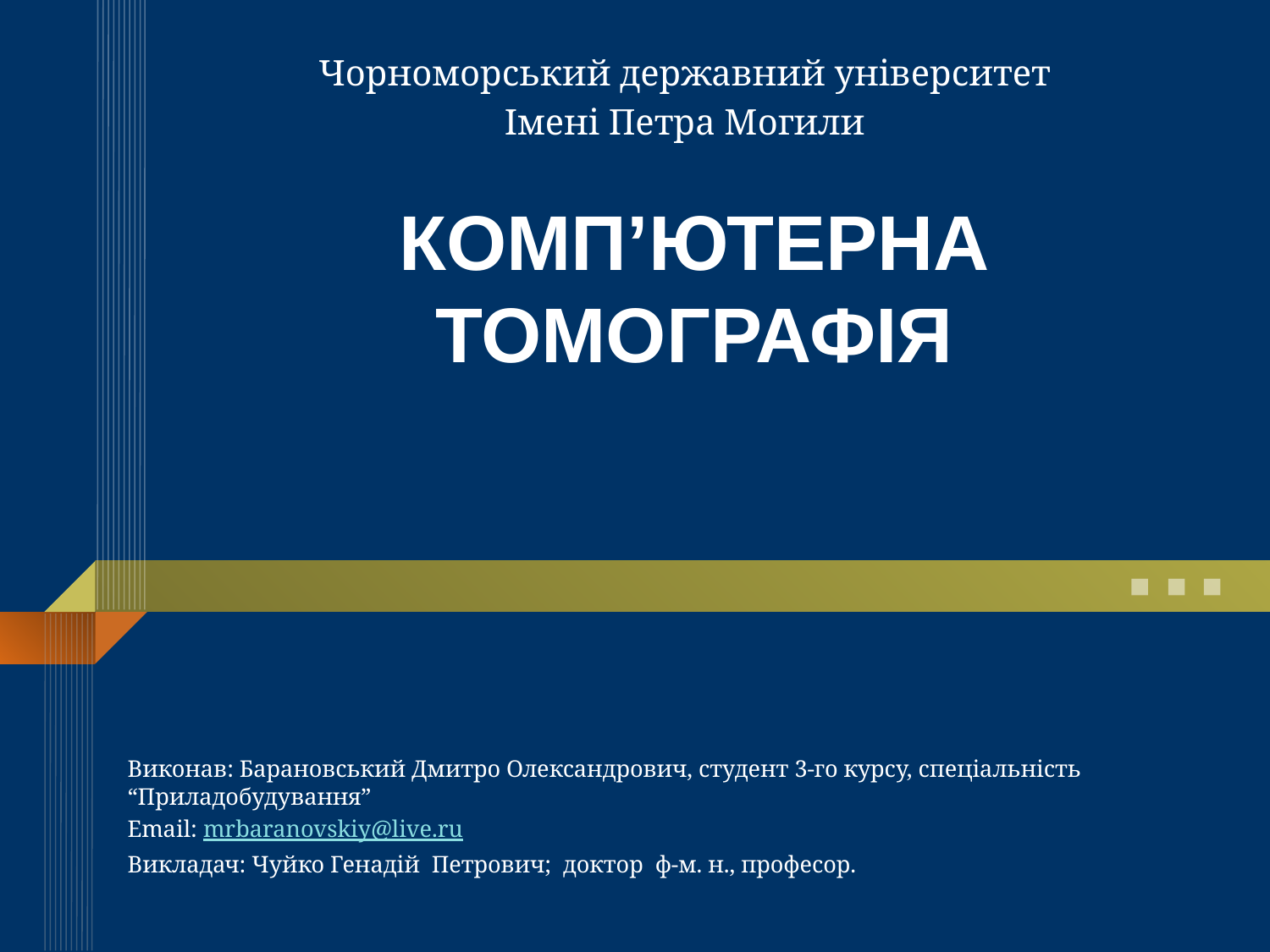

Чорноморський державний університет
Імені Петра Могили
# Комп’ютерна томографія
Виконав: Барановський Дмитро Олександрович, студент 3-го курсу, спеціальність  “Приладобудування”
Email: mrbaranovskiy@live.ru
Викладач: Чуйко Генадій  Петрович;  доктор  ф-м. н., професор.